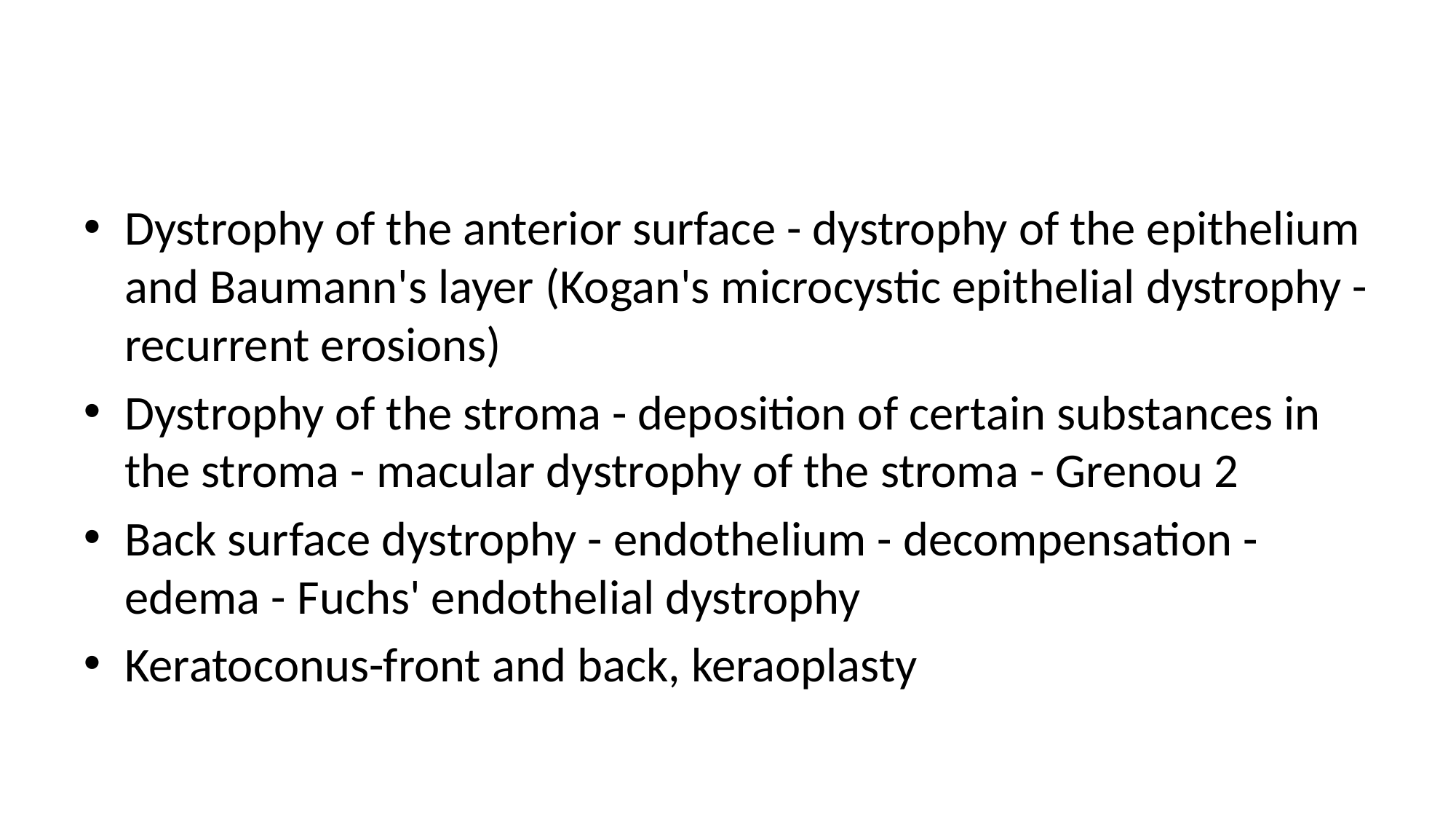

#
Dystrophy of the anterior surface - dystrophy of the epithelium and Baumann's layer (Kogan's microcystic epithelial dystrophy - recurrent erosions)
Dystrophy of the stroma - deposition of certain substances in the stroma - macular dystrophy of the stroma - Grenou 2
Back surface dystrophy - endothelium - decompensation - edema - Fuchs' endothelial dystrophy
Keratoconus-front and back, keraoplasty